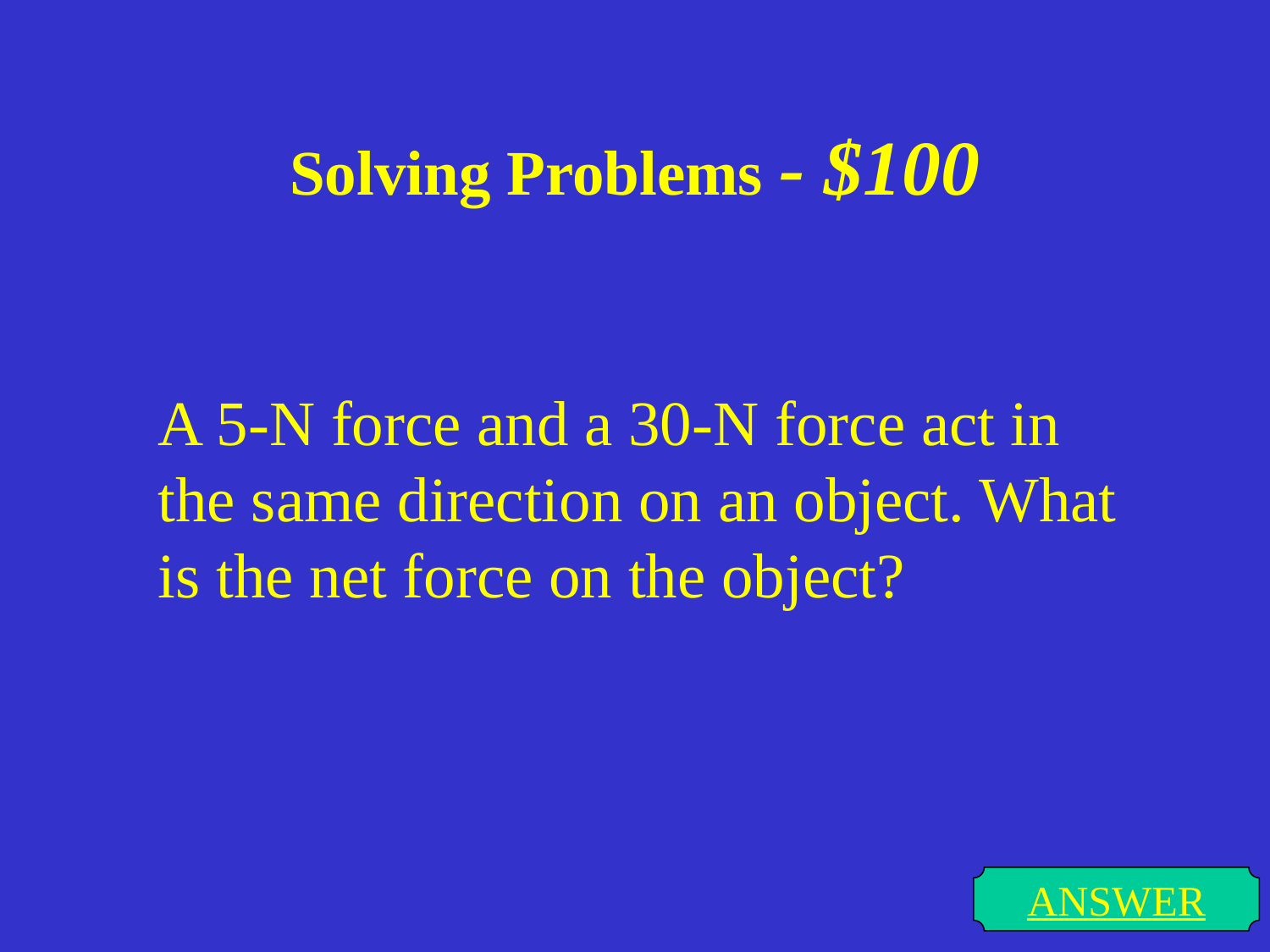

# Solving Problems - $100
A 5-N force and a 30-N force act in the same direction on an object. What is the net force on the object?

ANSWER